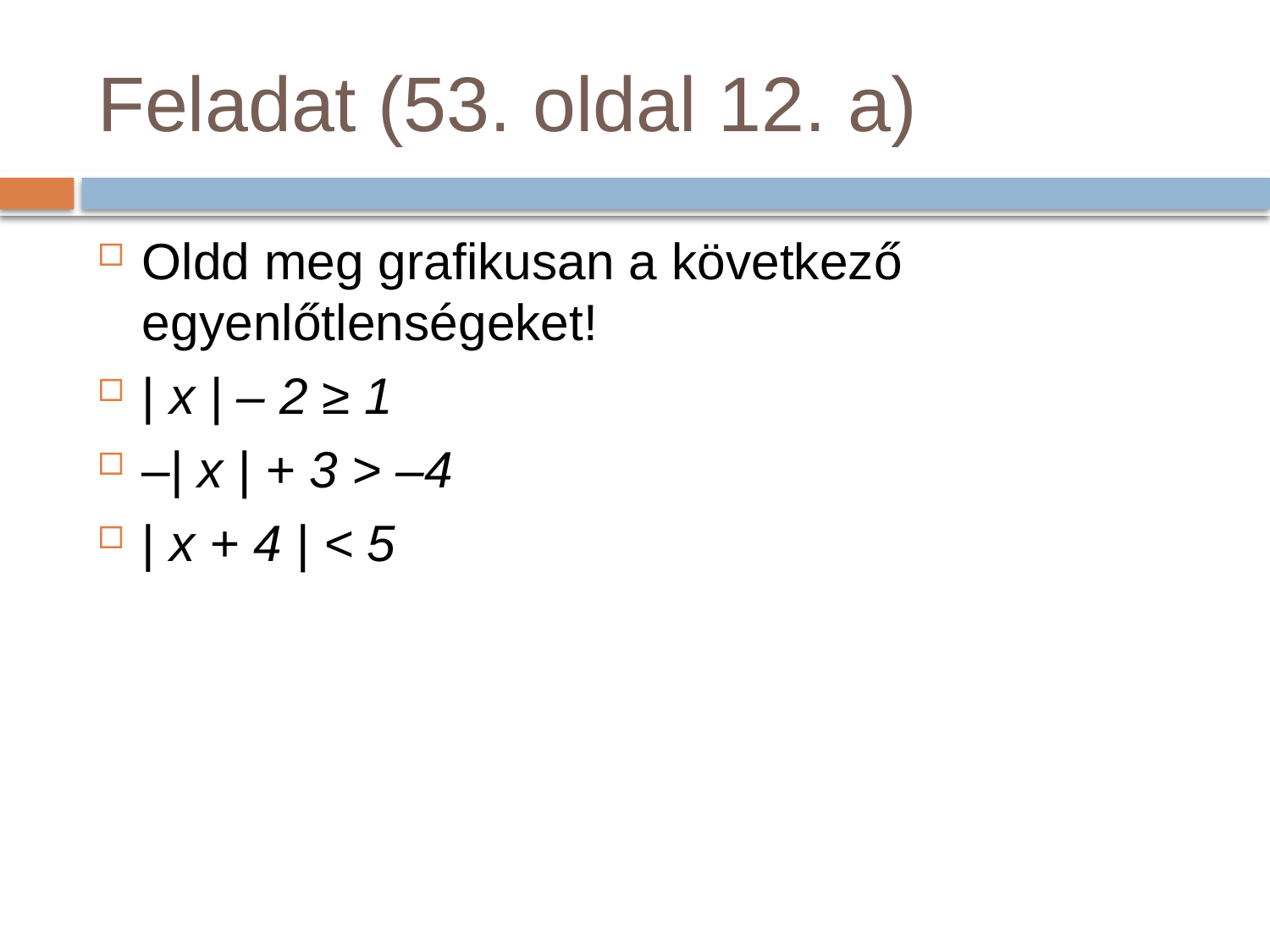

# Feladat (53. oldal 12. a)
Oldd meg grafikusan a következő egyenlőtlenségeket!
| x | – 2 ≥ 1
–| x | + 3 > –4
| x + 4 | < 5